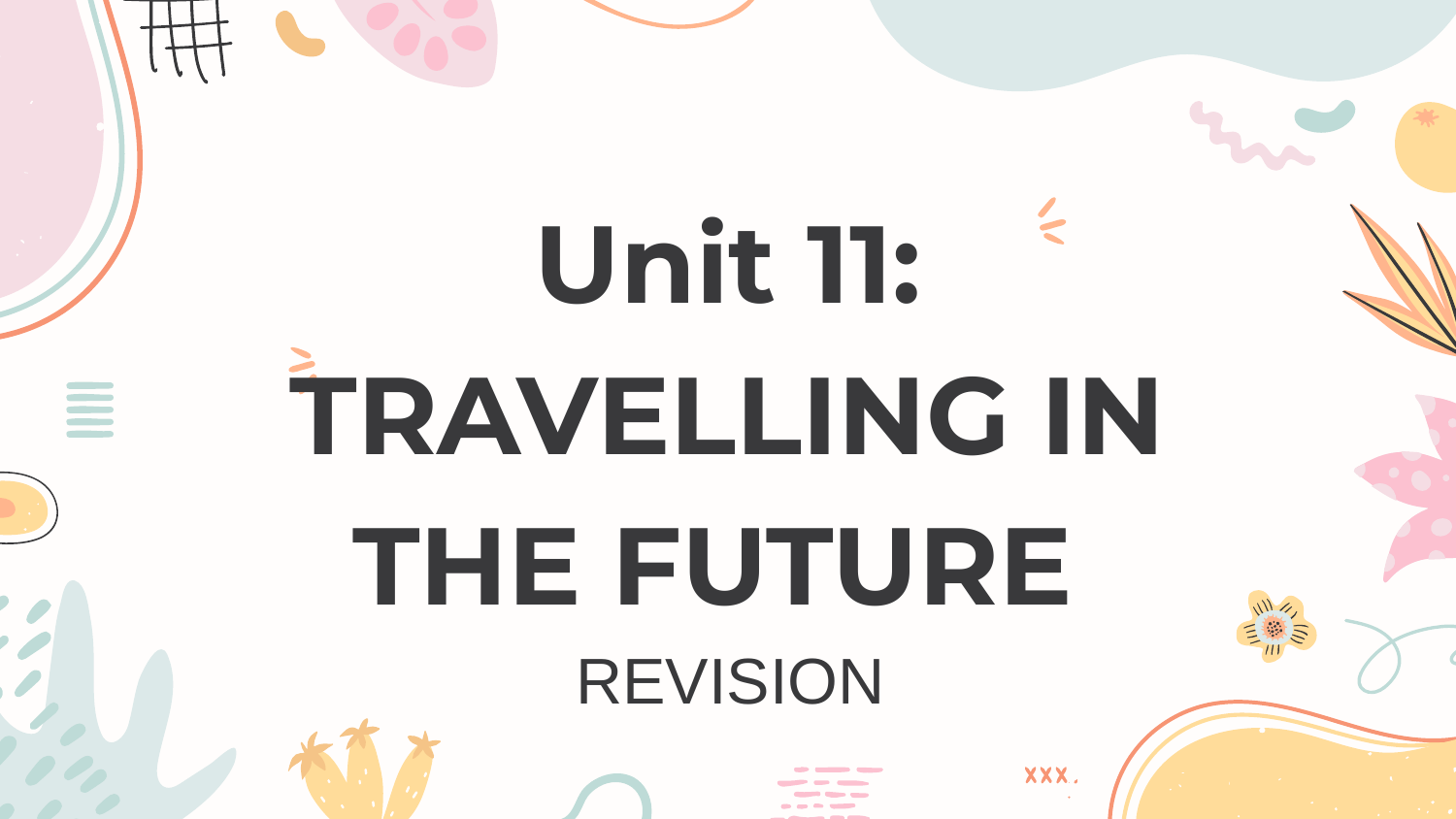

# Unit 11: TRAVELLING IN THE FUTURE
REVISION